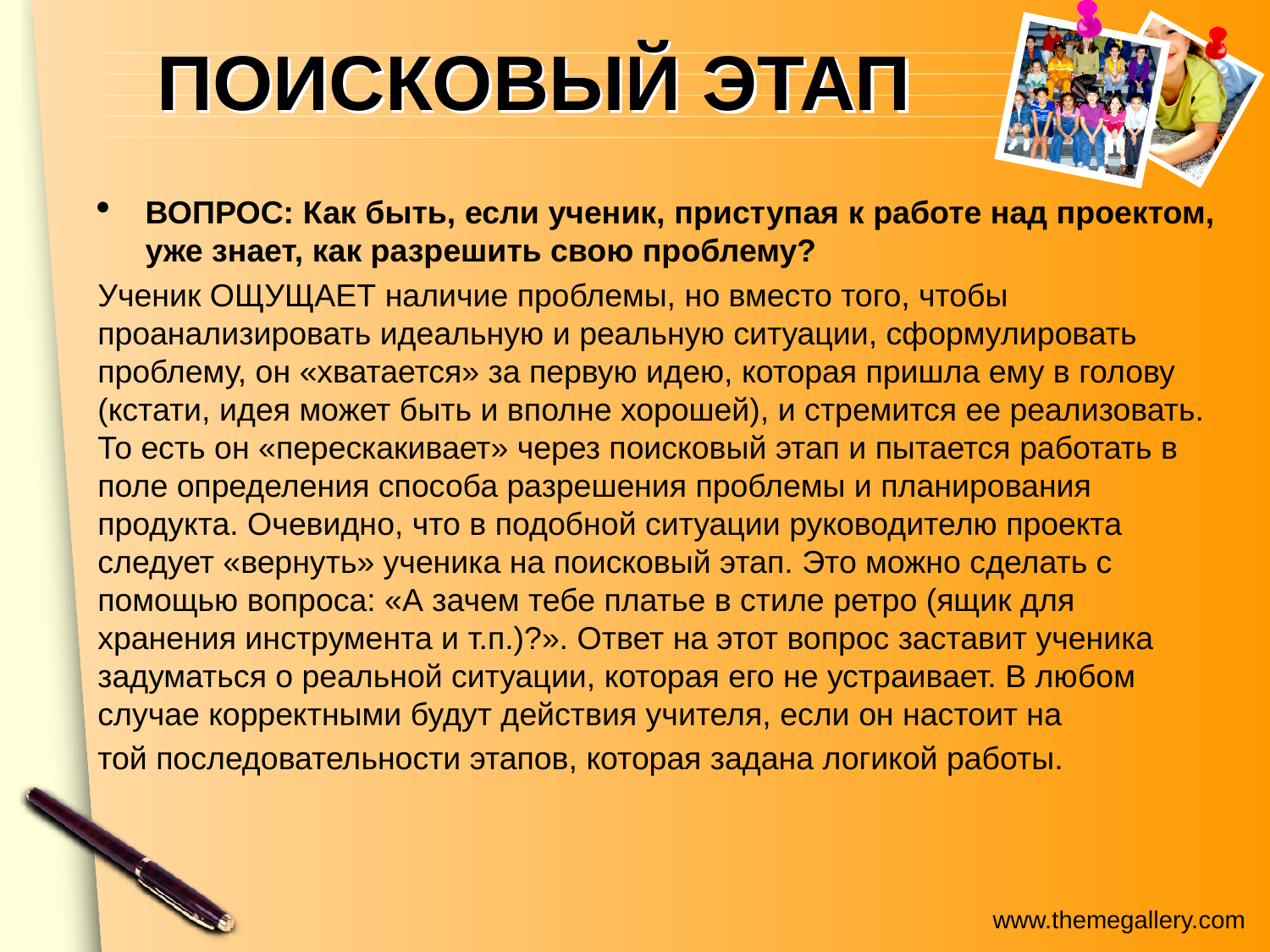

# ПОИСКОВЫЙ ЭТАП
ВОПРОС: Как быть, если ученик, приступая к работе над проектом, уже знает, как разрешить свою проблему?
Ученик ОЩУЩАЕТ наличие проблемы, но вместо того, чтобы проанализировать идеальную и реальную ситуации, сформулировать проблему, он «хватается» за первую идею, которая пришла ему в голову (кстати, идея может быть и вполне хорошей), и стремится ее реализовать. То есть он «перескакивает» через поисковый этап и пытается работать в поле определения способа разрешения проблемы и планирования продукта. Очевидно, что в подобной ситуации руководителю проекта следует «вернуть» ученика на поисковый этап. Это можно сделать с помощью вопроса: «А зачем тебе платье в стиле ретро (ящик для хранения инструмента и т.п.)?». Ответ на этот вопрос заставит ученика задуматься о реальной ситуации, которая его не устраивает. В любом случае корректными будут действия учителя, если он настоит на
той последовательности этапов, которая задана логикой работы.